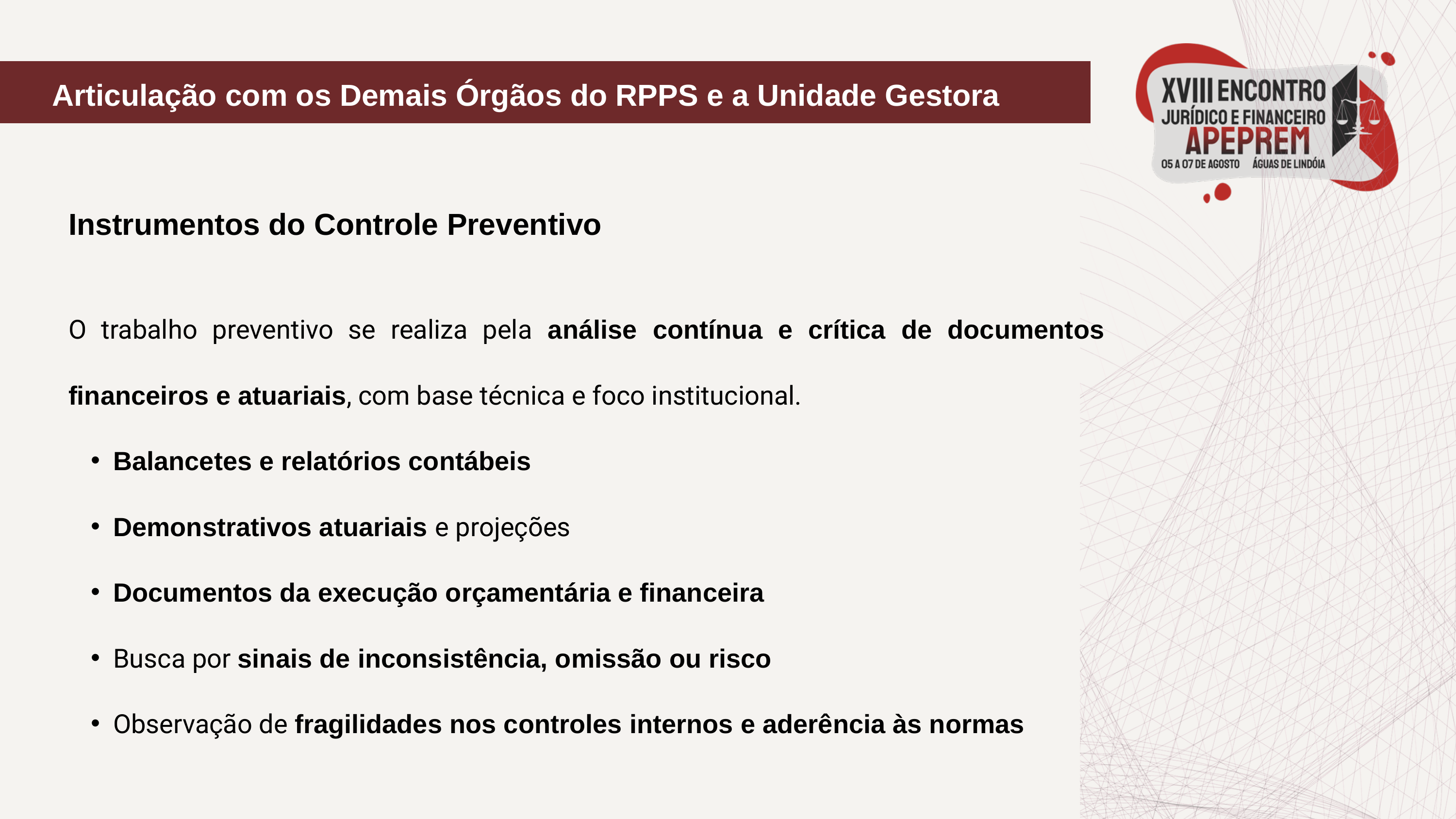

Articulação com os Demais Órgãos do RPPS e a Unidade Gestora
Instrumentos do Controle Preventivo
O trabalho preventivo se realiza pela análise contínua e crítica de documentos financeiros e atuariais, com base técnica e foco institucional.
Balancetes e relatórios contábeis
Demonstrativos atuariais e projeções
Documentos da execução orçamentária e financeira
Busca por sinais de inconsistência, omissão ou risco
Observação de fragilidades nos controles internos e aderência às normas